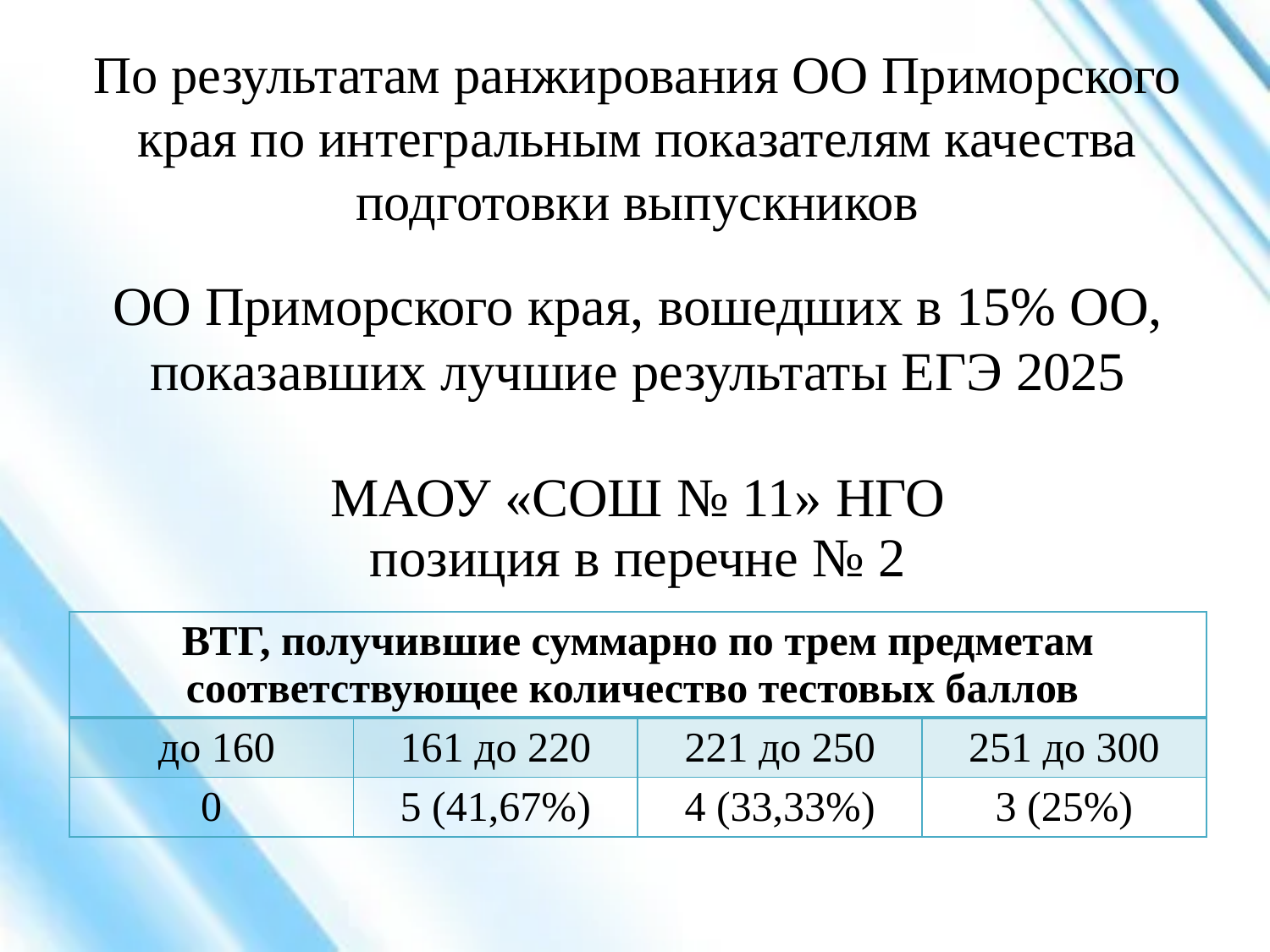

# По результатам ранжирования ОО Приморского края по интегральным показателям качества подготовки выпускников
ОО Приморского края, вошедших в 15% ОО, показавших лучшие результаты ЕГЭ 2025

МАОУ «СОШ № 11» НГО
позиция в перечне № 2

| ВТГ, получившие суммарно по трем предметам соответствующее количество тестовых баллов |  |  |  |
| --- | --- | --- | --- |
| до 160 | 161 до 220 | 221 до 250 | 251 до 300 |
| 0 | 5 (41,67%) | 4 (33,33%) | 3 (25%) |